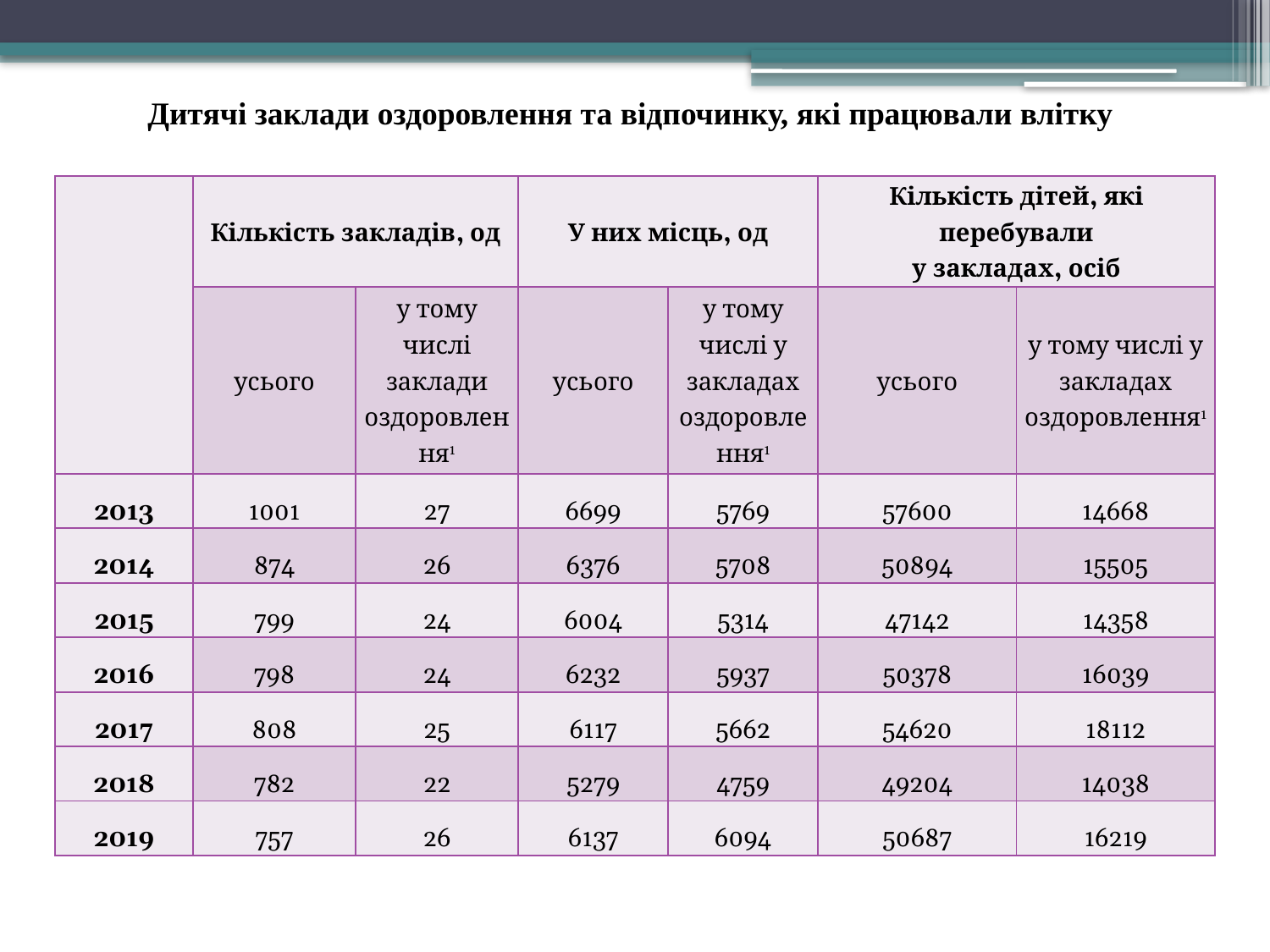

Дитячі заклади оздоровлення та відпочинку, які працювали влітку

|  | Кількість закладів, од |  | У них місць, од |  | Кількість дітей, які перебували у закладах, осіб |  |
| --- | --- | --- | --- | --- | --- | --- |
|  | усього | у тому числі заклади оздоровлення1 | усього | у тому числі у закладах оздоровлення1 | усього | у тому числі у закладах оздоровлення1 |
| 2013 | 1001 | 27 | 6699 | 5769 | 57600 | 14668 |
| 2014 | 874 | 26 | 6376 | 5708 | 50894 | 15505 |
| 2015 | 799 | 24 | 6004 | 5314 | 47142 | 14358 |
| 2016 | 798 | 24 | 6232 | 5937 | 50378 | 16039 |
| 2017 | 808 | 25 | 6117 | 5662 | 54620 | 18112 |
| 2018 | 782 | 22 | 5279 | 4759 | 49204 | 14038 |
| 2019 | 757 | 26 | 6137 | 6094 | 50687 | 16219 |